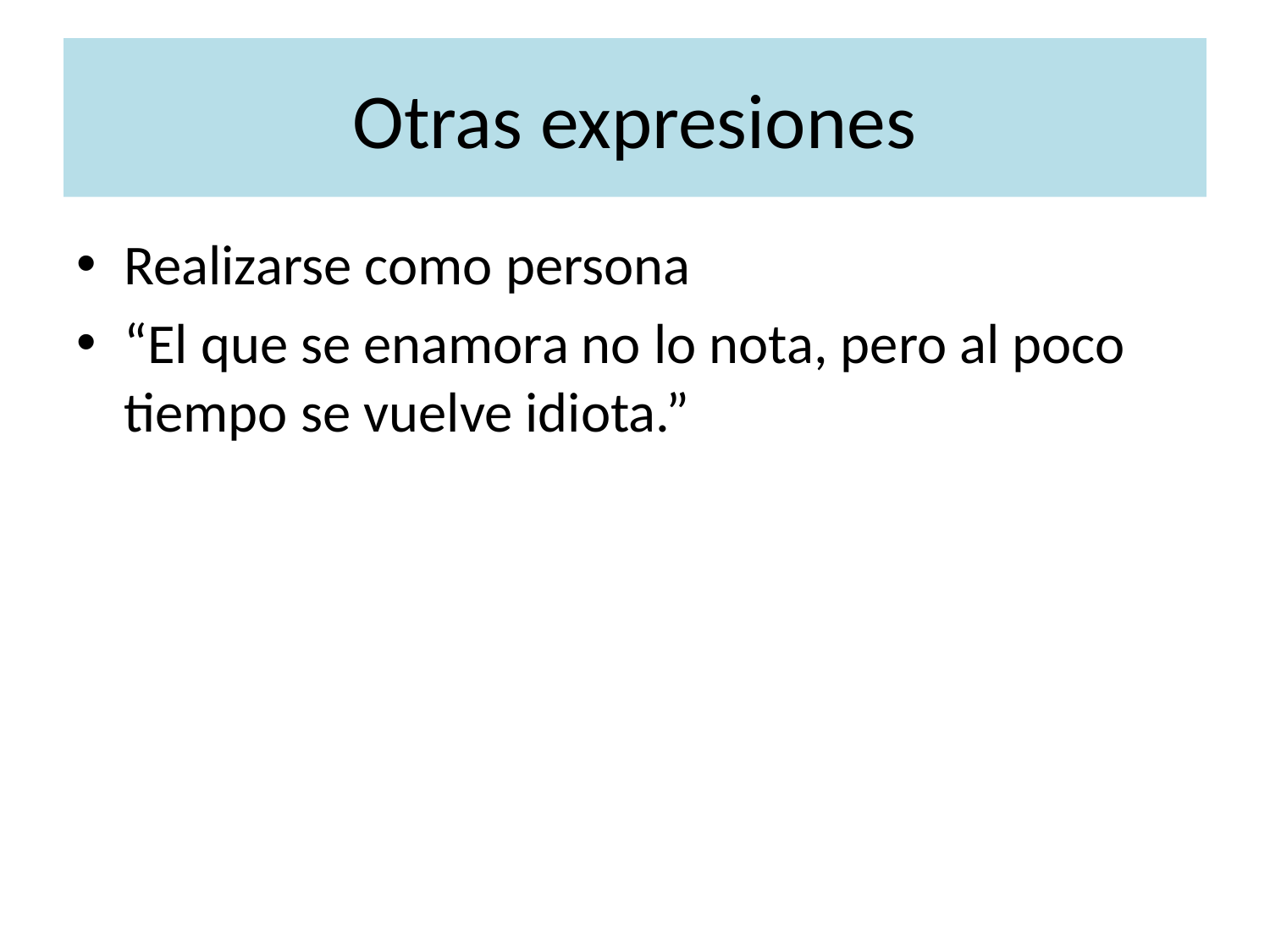

# Otras expresiones
Realizarse como persona
“El que se enamora no lo nota, pero al poco tiempo se vuelve idiota.”